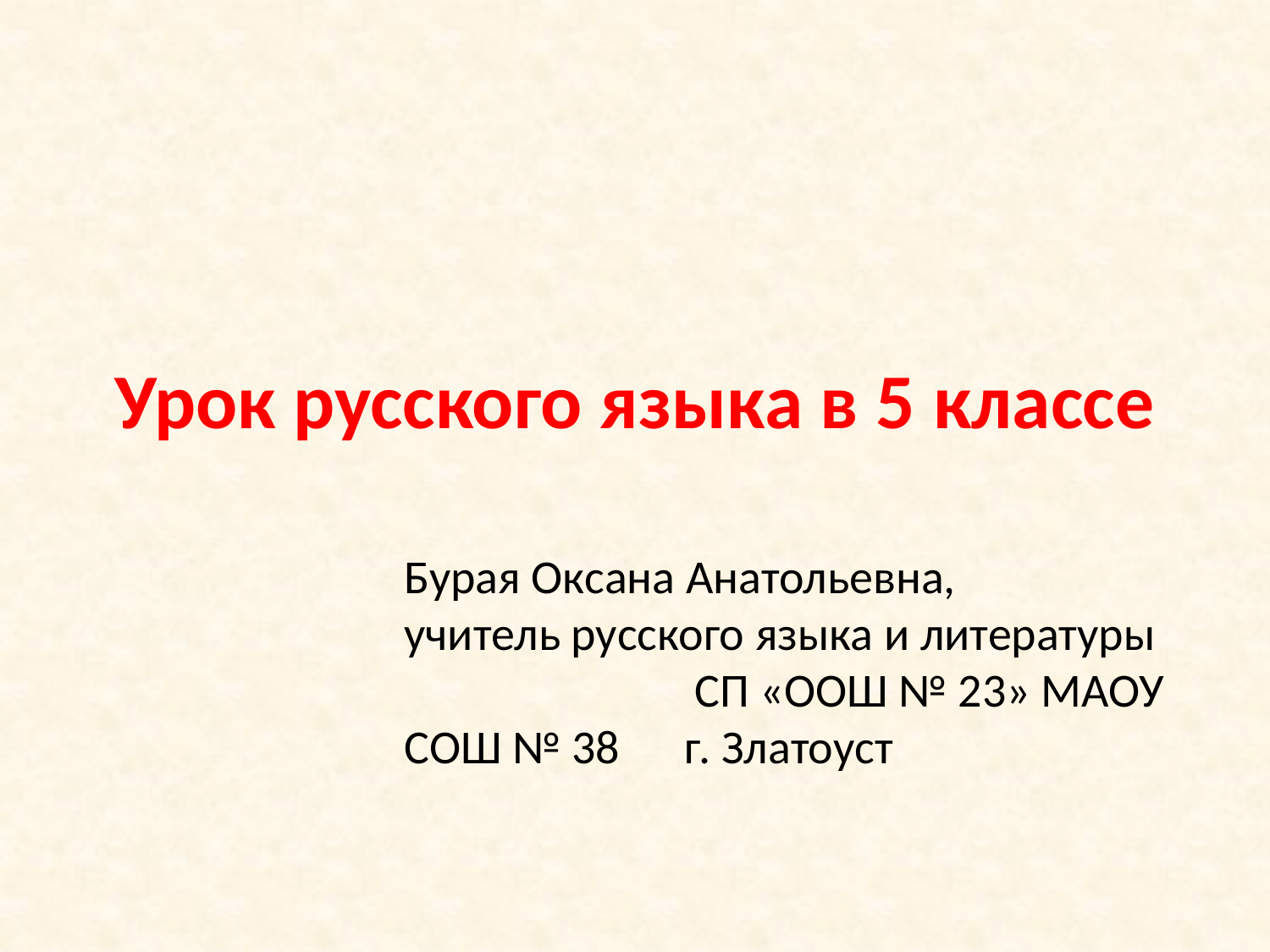

# Урок русского языка в 5 классе
Бурая Оксана Анатольевна,        учитель русского языка и литературы                              СП «ООШ № 23» МАОУ СОШ № 38      г. Златоуст